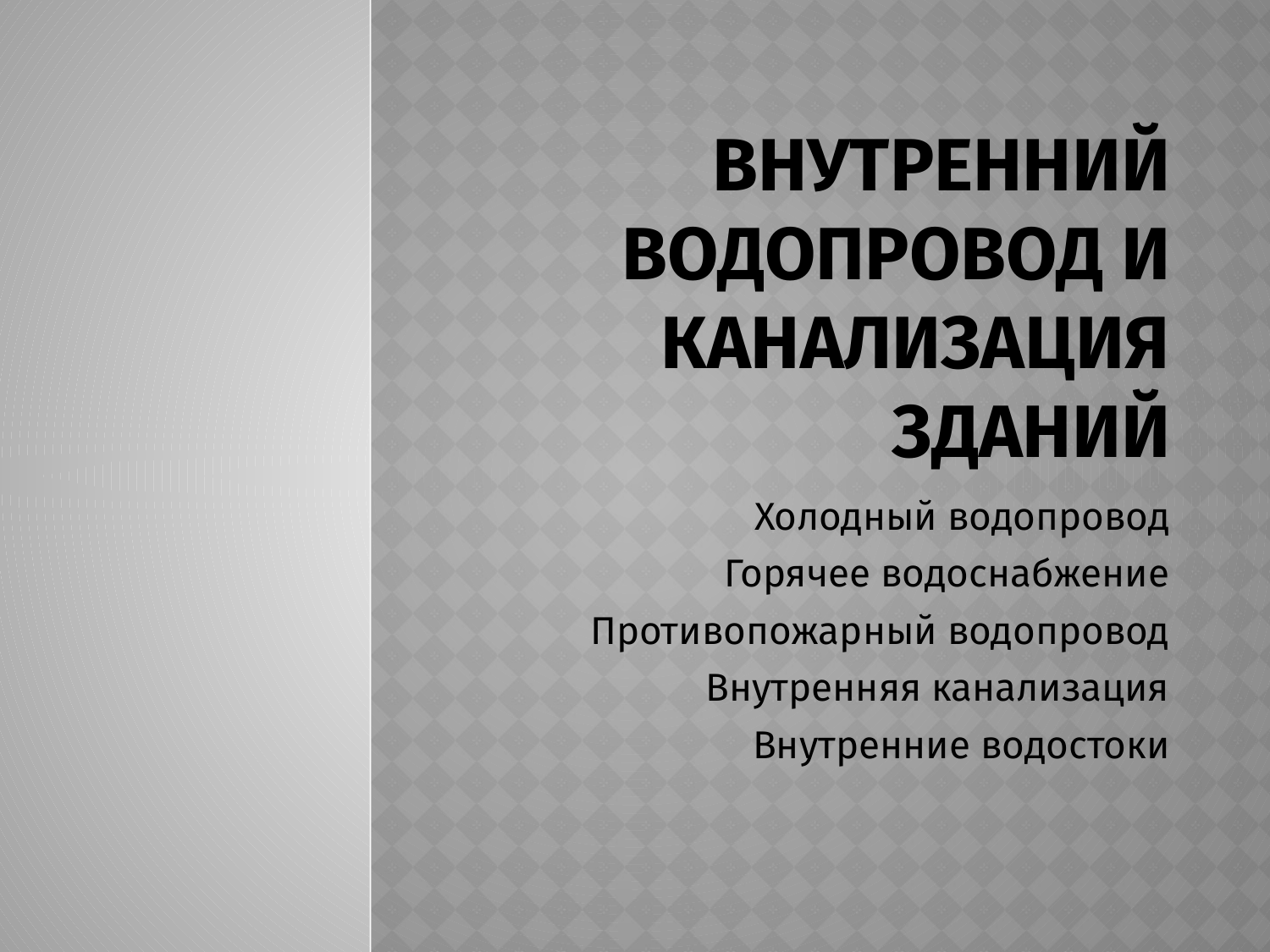

# Внутренний водопровод и канализация зданий
Холодный водопровод
Горячее водоснабжение
Противопожарный водопровод
Внутренняя канализация
Внутренние водостоки